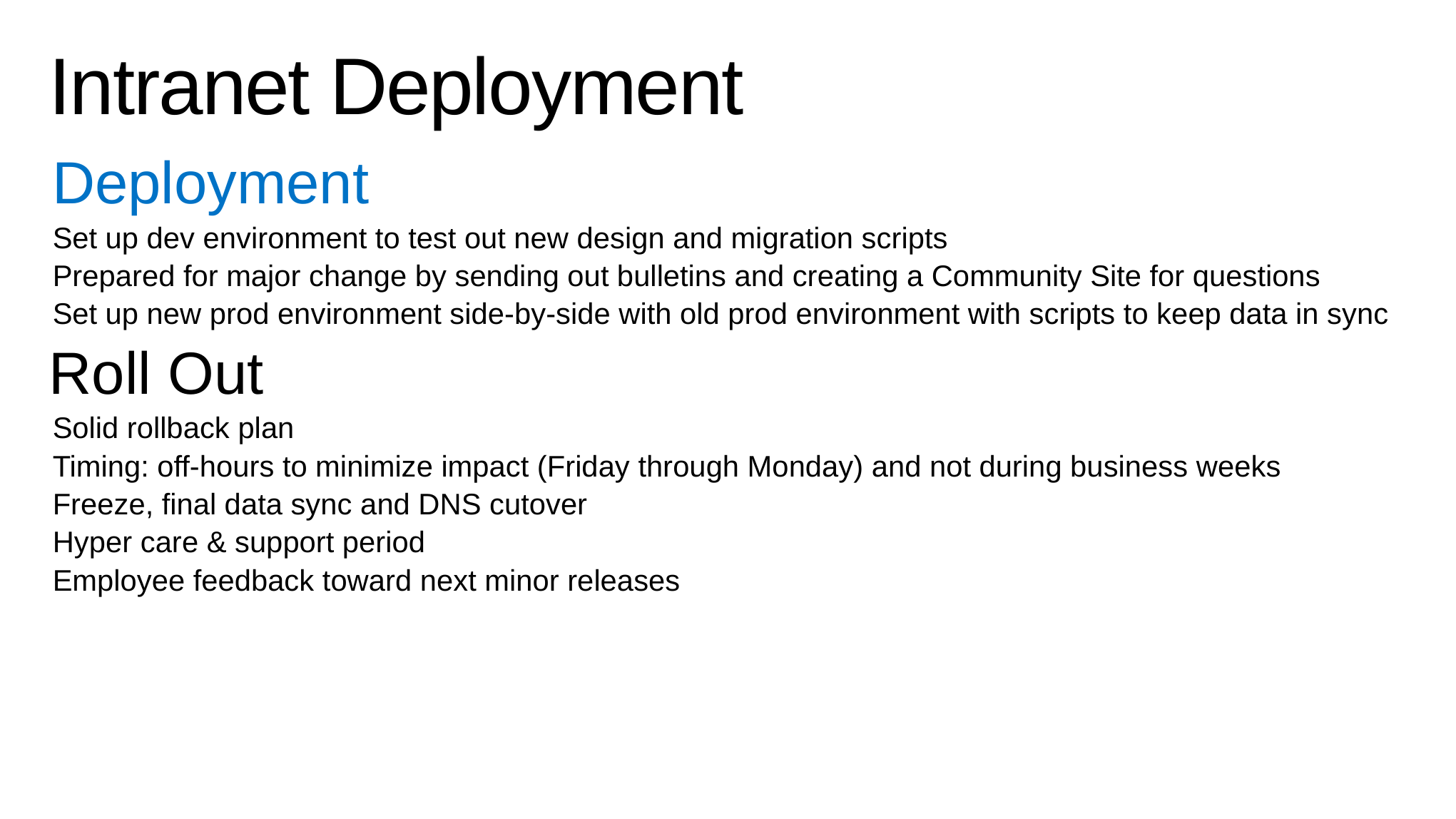

# Intranet Deployment
Deployment
Set up dev environment to test out new design and migration scripts
Prepared for major change by sending out bulletins and creating a Community Site for questions
Set up new prod environment side-by-side with old prod environment with scripts to keep data in sync
Roll Out
Solid rollback plan
Timing: off-hours to minimize impact (Friday through Monday) and not during business weeks
Freeze, final data sync and DNS cutover
Hyper care & support period
Employee feedback toward next minor releases